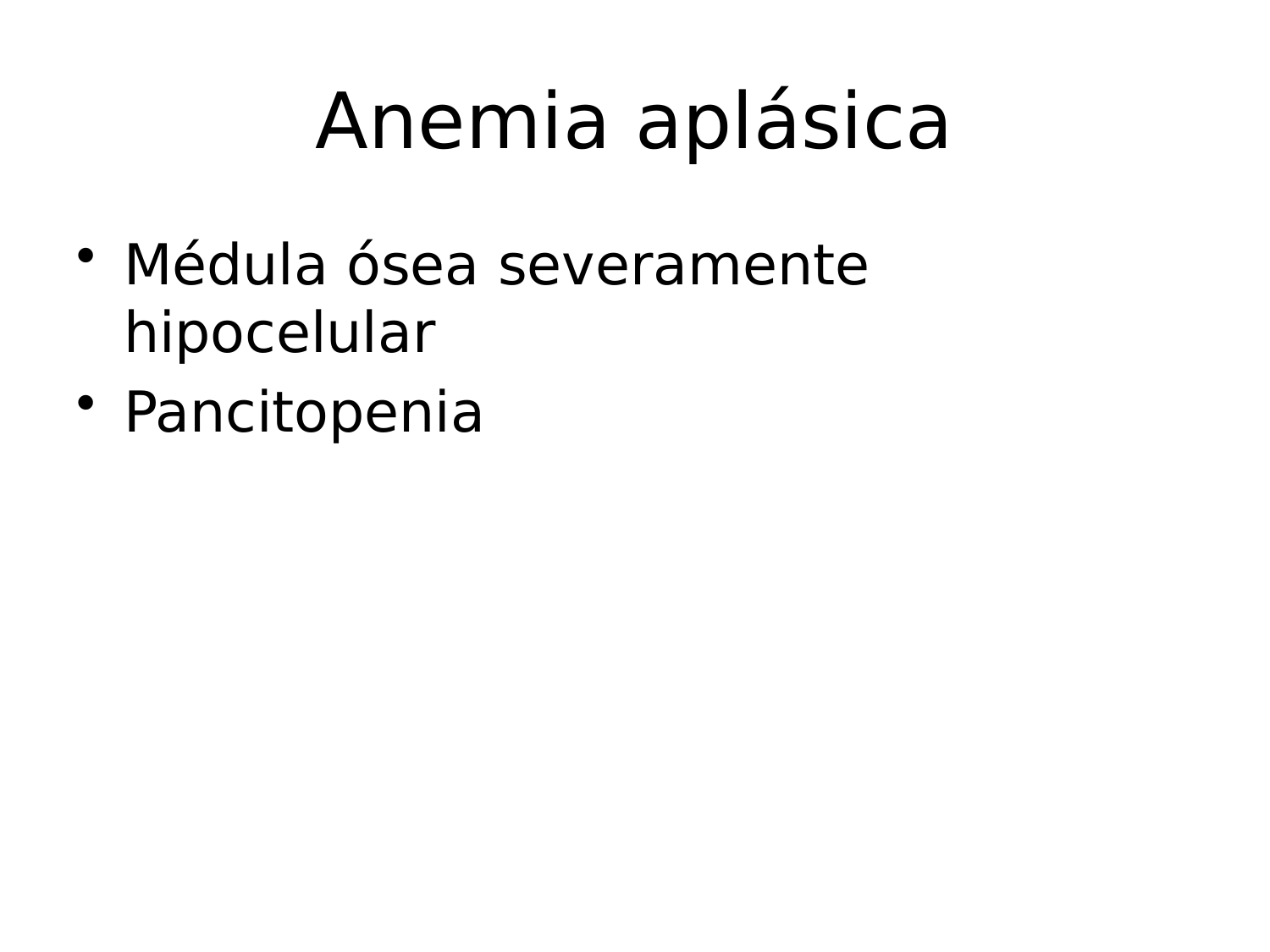

# Anemia aplásica
Médula ósea severamente hipocelular
Pancitopenia